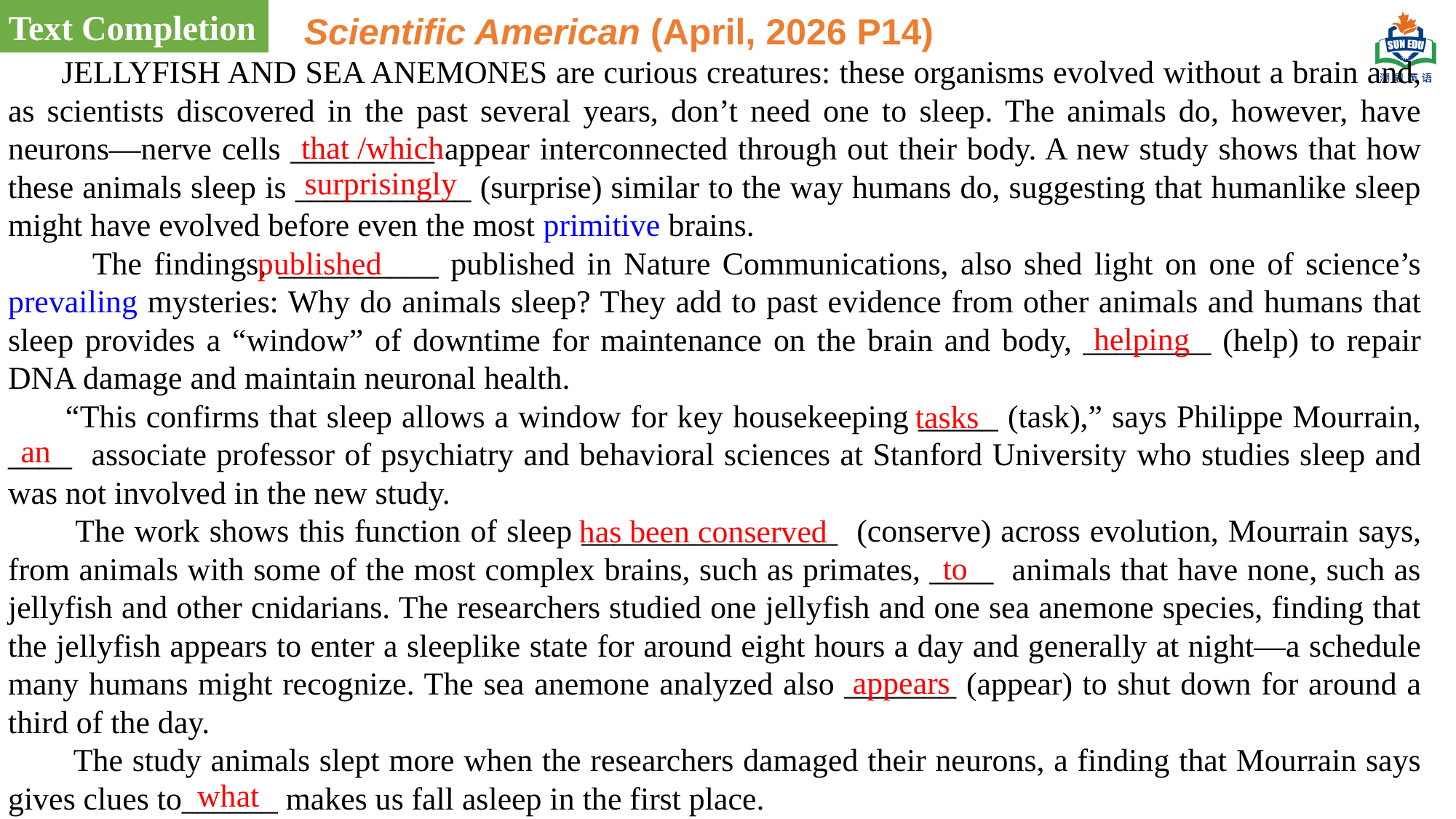

Text Completion
Scientific American (April, 2026 P14)
      JELLYFISH AND SEA ANEMONES are curious creatures: these organisms evolved without a brain and, as scientists discovered in the past several years, don’t need one to sleep. The animals do, however, have neurons—nerve cells _________ appear interconnected through out their body. A new study shows that how these animals sleep is ___________ (surprise) similar to the way humans do, suggesting that humanlike sleep might have evolved before even the most primitive brains.
       The findings, __________ published in Nature Communications, also shed light on one of science’s prevailing mysteries: Why do animals sleep? They add to past evidence from other animals and humans that sleep provides a “window” of downtime for maintenance on the brain and body, ________ (help) to repair DNA damage and maintain neuronal health.
      “This confirms that sleep allows a window for key housekeeping _____ (task),” says Philippe Mourrain, ____  associate professor of psychiatry and behavioral sciences at Stanford University who studies sleep and was not involved in the new study.
       The work shows this function of sleep ________________  (conserve) across evolution, Mourrain says, from animals with some of the most complex brains, such as primates, ____  animals that have none, such as jellyfish and other cnidarians. The researchers studied one jellyfish and one sea anemone species, finding that the jellyfish appears to enter a sleeplike state for around eight hours a day and generally at night—a schedule many humans might recognize. The sea anemone analyzed also _______ (appear) to shut down for around a third of the day.
       The study animals slept more when the researchers damaged their neurons, a finding that Mourrain says gives clues to______ makes us fall asleep in the first place.

 that /which
surprisingly
published
helping
tasks
an
has been conserved
to
 appears
what